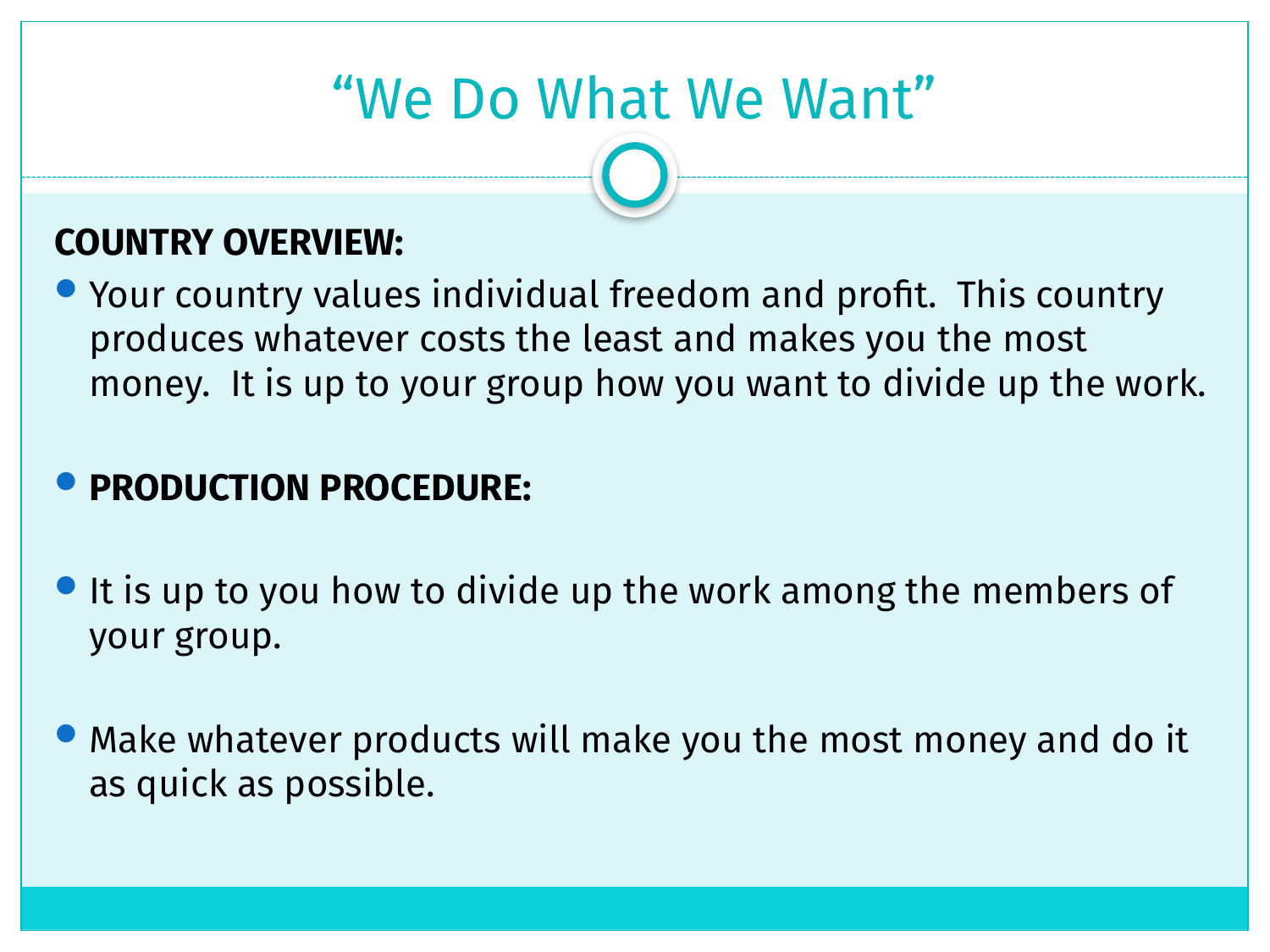

# “We Do What We Want”
COUNTRY OVERVIEW:
Your country values individual freedom and profit.  This country produces whatever costs the least and makes you the most money.  It is up to your group how you want to divide up the work.

PRODUCTION PROCEDURE:

It is up to you how to divide up the work among the members of your group.

Make whatever products will make you the most money and do it as quick as possible.